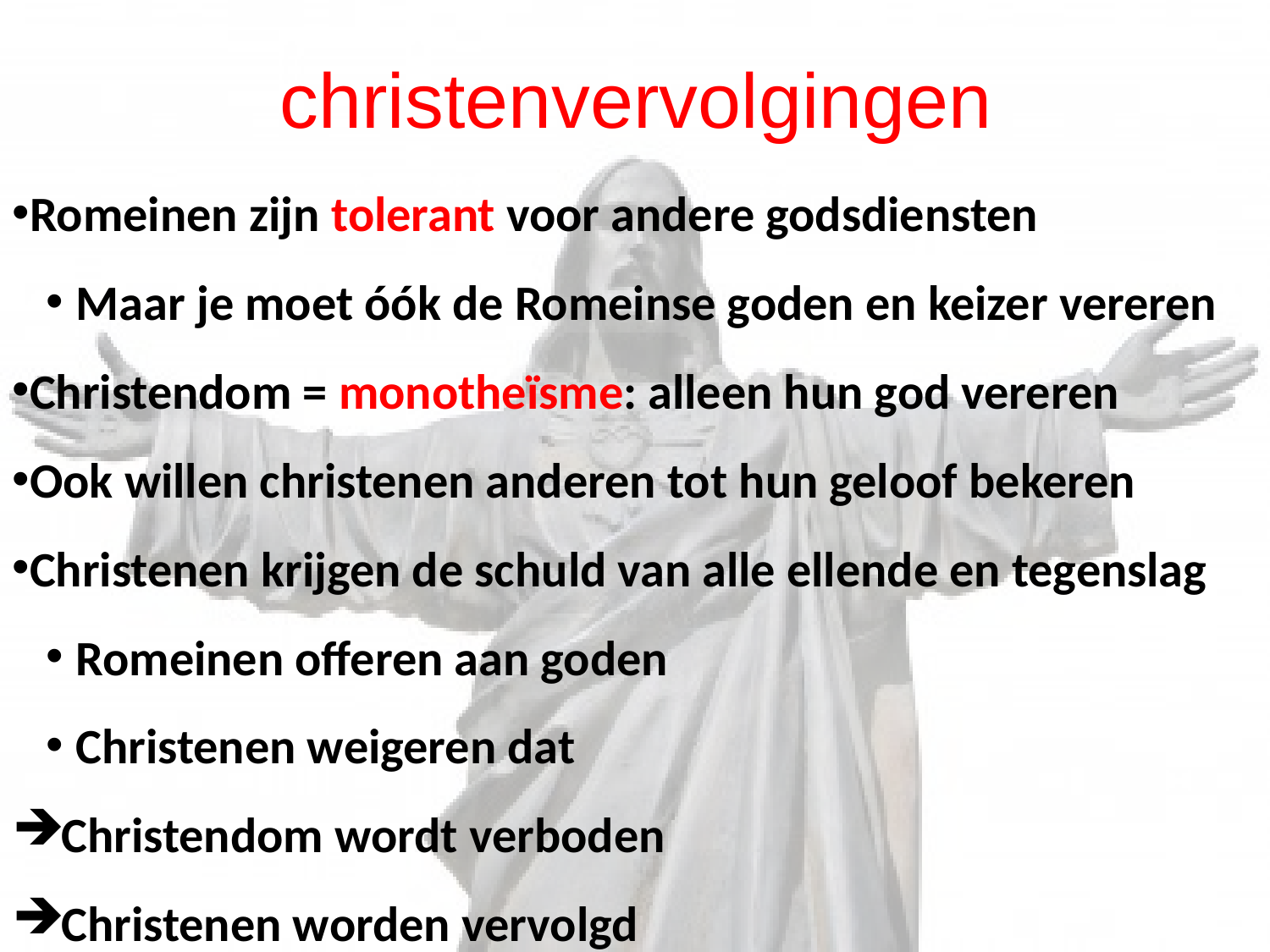

# christenvervolgingen
Romeinen zijn tolerant voor andere godsdiensten
Maar je moet óók de Romeinse goden en keizer vereren
Christendom = monotheïsme: alleen hun god vereren
Ook willen christenen anderen tot hun geloof bekeren
Christenen krijgen de schuld van alle ellende en tegenslag
Romeinen offeren aan goden
Christenen weigeren dat
Christendom wordt verboden
Christenen worden vervolgd